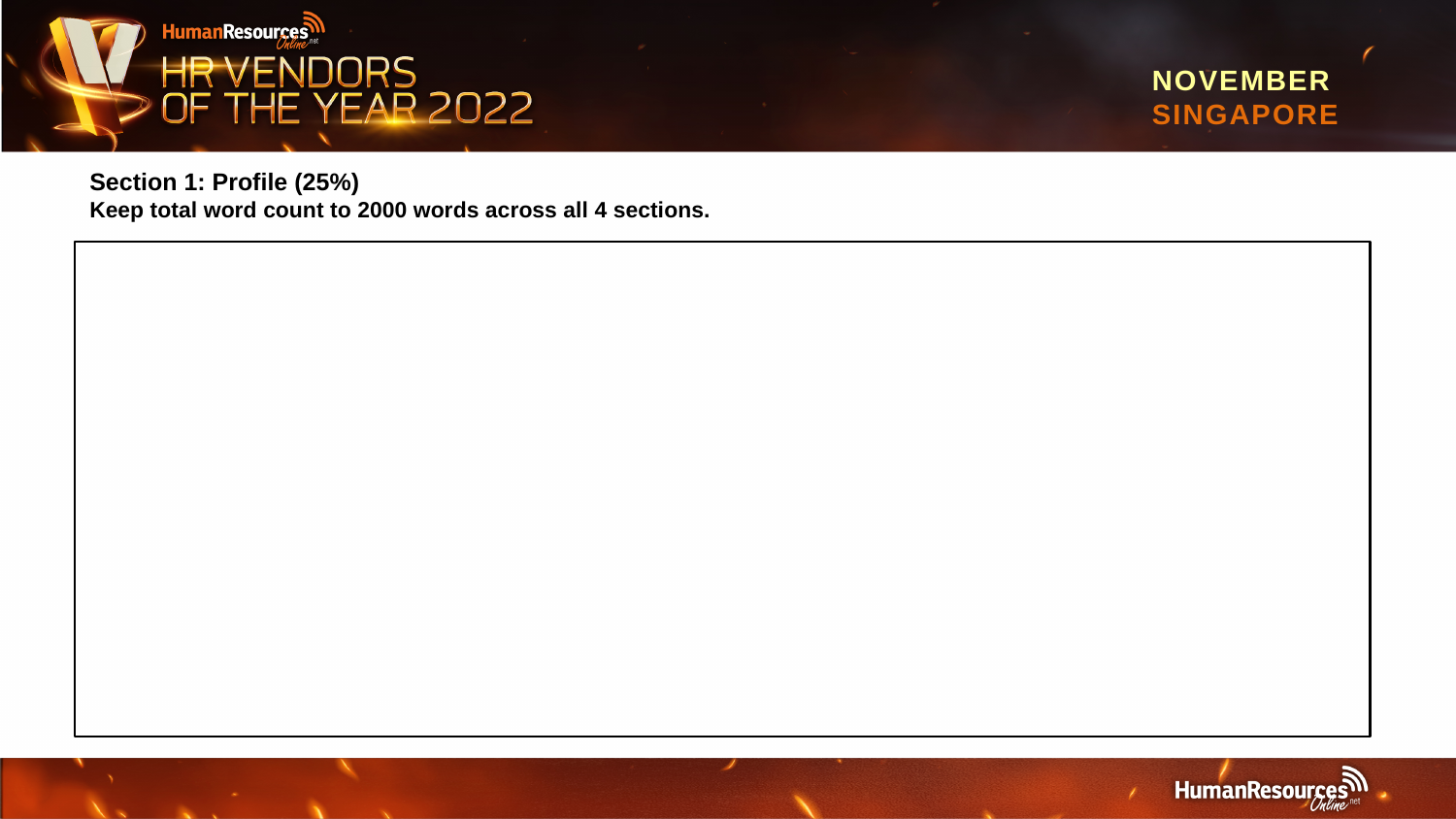

NOVEMBER
SINGAPORE
Section 1: Profile (25%)
Keep total word count to 2000 words across all 4 sections.